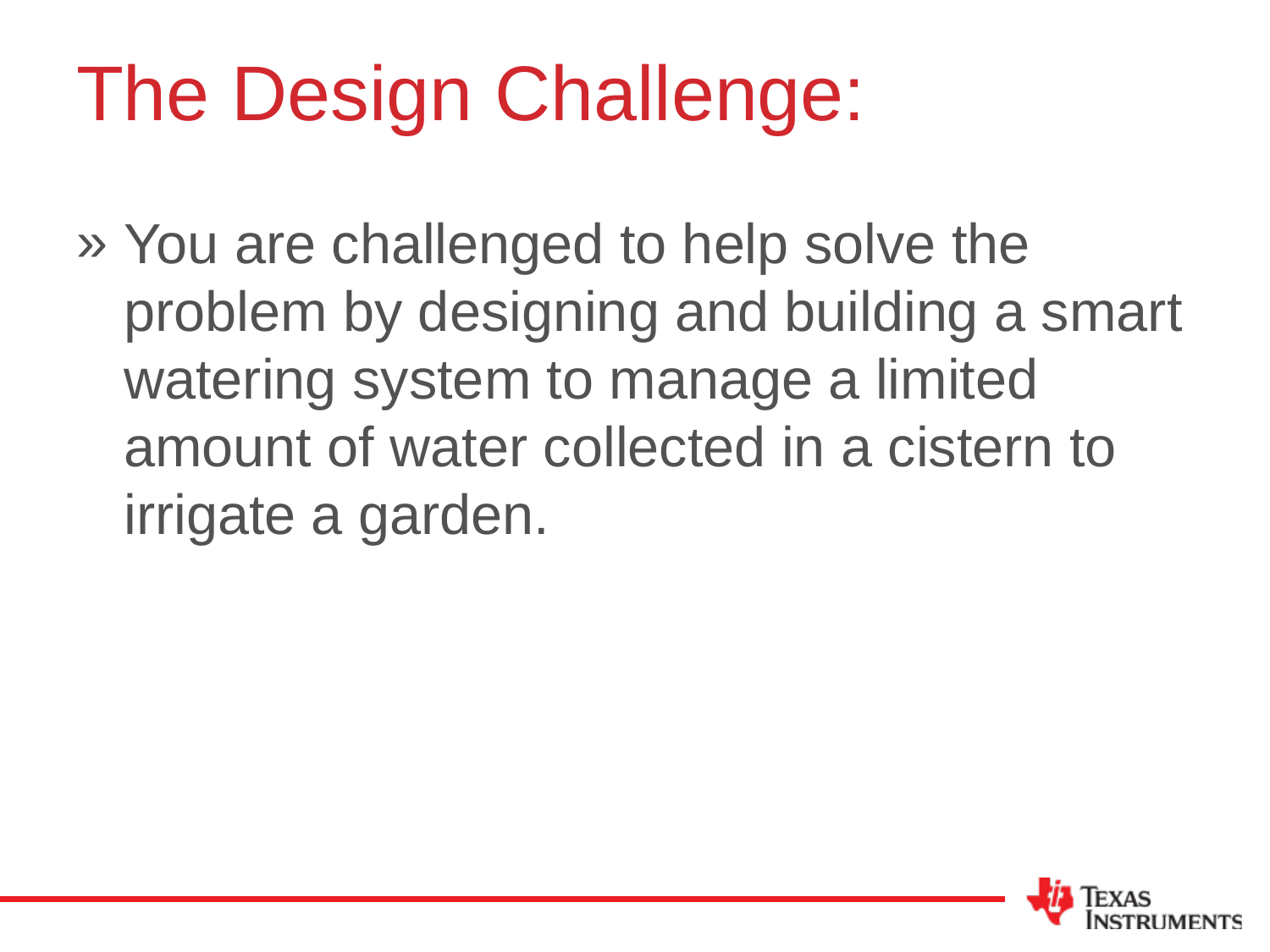

# The Design Challenge:
You are challenged to help solve the problem by designing and building a smart watering system to manage a limited amount of water collected in a cistern to irrigate a garden.